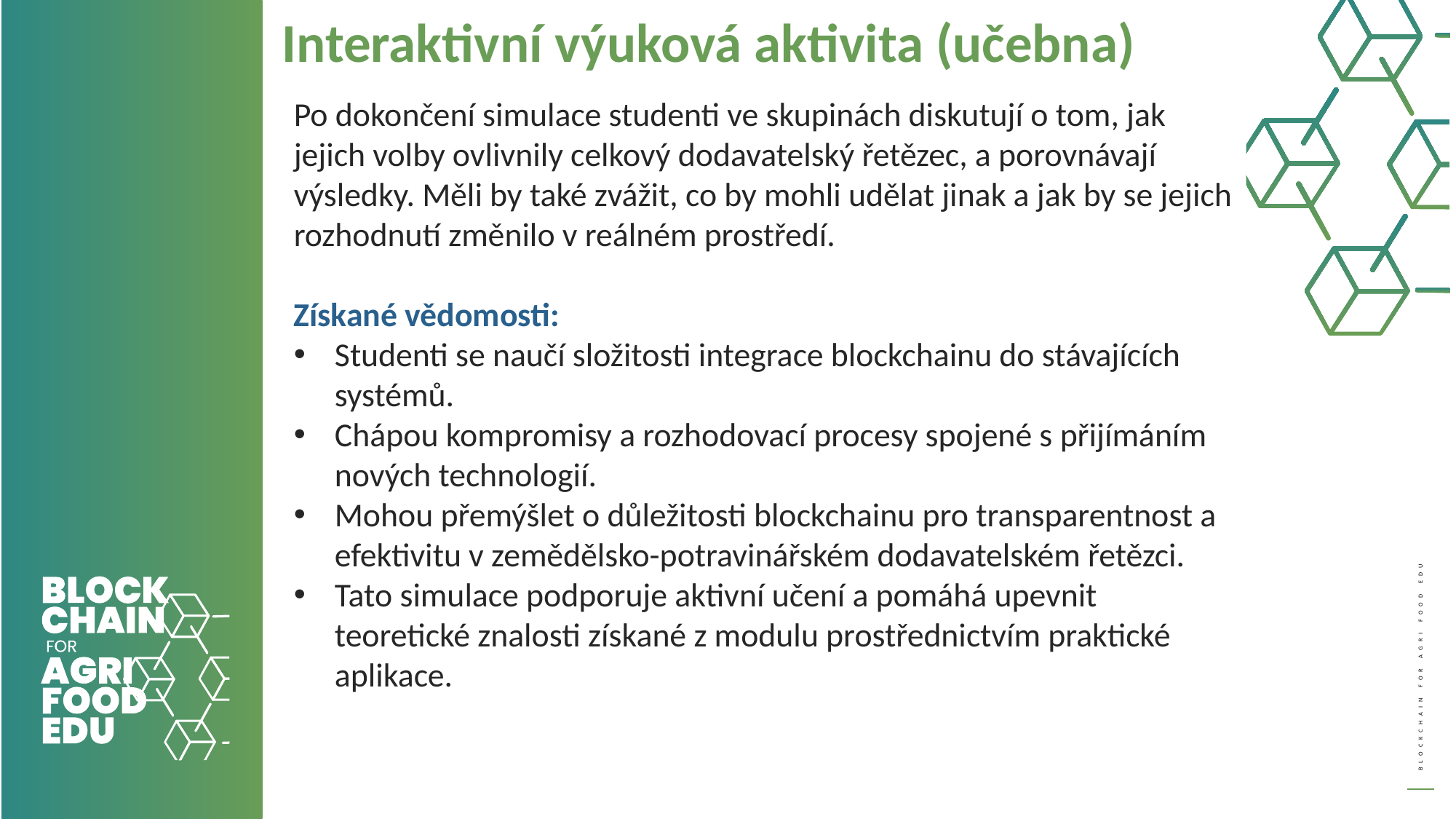

Interaktivní výuková aktivita (učebna)
Po dokončení simulace studenti ve skupinách diskutují o tom, jak jejich volby ovlivnily celkový dodavatelský řetězec, a porovnávají výsledky. Měli by také zvážit, co by mohli udělat jinak a jak by se jejich rozhodnutí změnilo v reálném prostředí.

Získané vědomosti:
Studenti se naučí složitosti integrace blockchainu do stávajících systémů.
Chápou kompromisy a rozhodovací procesy spojené s přijímáním nových technologií.
Mohou přemýšlet o důležitosti blockchainu pro transparentnost a efektivitu v zemědělsko-potravinářském dodavatelském řetězci.
Tato simulace podporuje aktivní učení a pomáhá upevnit teoretické znalosti získané z modulu prostřednictvím praktické aplikace.